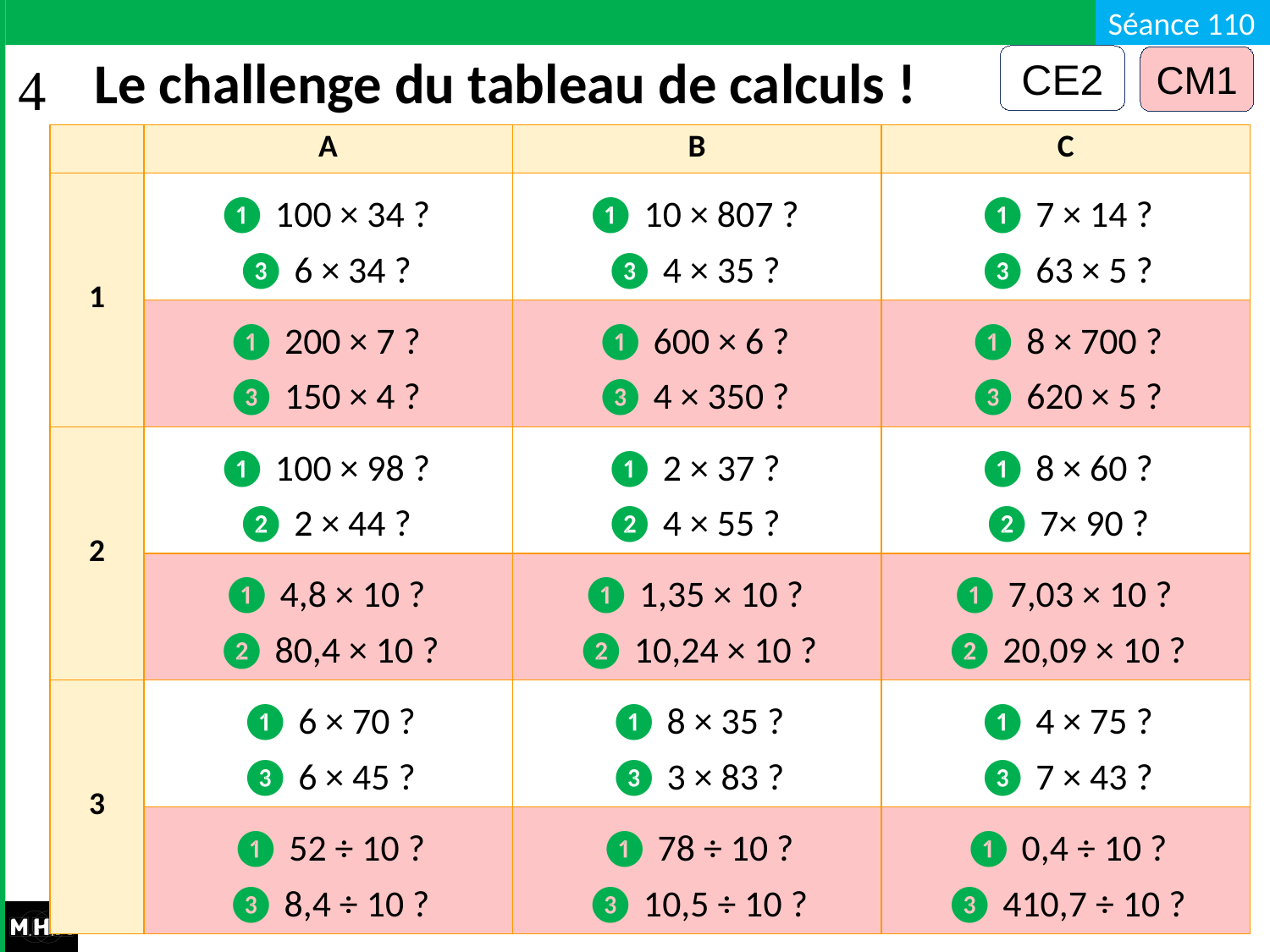

CE2
CM1
# Le challenge du tableau de calculs !
|  | A | B | C |
| --- | --- | --- | --- |
| 1 | ❶ 100 × 34 ? ❸ 6 × 34 ? | ❶ 10 × 807 ? ❸ 4 × 35 ? | ❶ 7 × 14 ? ❸ 63 × 5 ? |
|  | ❶ 200 × 7 ? ❸ 150 × 4 ? | ❶ 600 × 6 ? ❸ 4 × 350 ? | ❶ 8 × 700 ? ❸ 620 × 5 ? |
| 2 | ❶ 100 × 98 ? ❷ 2 × 44 ? | ❶ 2 × 37 ? ❷ 4 × 55 ? | ❶ 8 × 60 ? ❷ 7× 90 ? |
|  | ❶ 4,8 × 10 ? ❷ 80,4 × 10 ? | ❶ 1,35 × 10 ? ❷ 10,24 × 10 ? | ❶ 7,03 × 10 ? ❷ 20,09 × 10 ? |
| 3 | ❶ 6 × 70 ? ❸ 6 × 45 ? | ❶ 8 × 35 ? ❸ 3 × 83 ? | ❶ 4 × 75 ? ❸ 7 × 43 ? |
|  | ❶ 52 ÷ 10 ? ❸ 8,4 ÷ 10 ? | ❶ 78 ÷ 10 ? ❸ 10,5 ÷ 10 ? | ❶ 0,4 ÷ 10 ? ❸ 410,7 ÷ 10 ? |